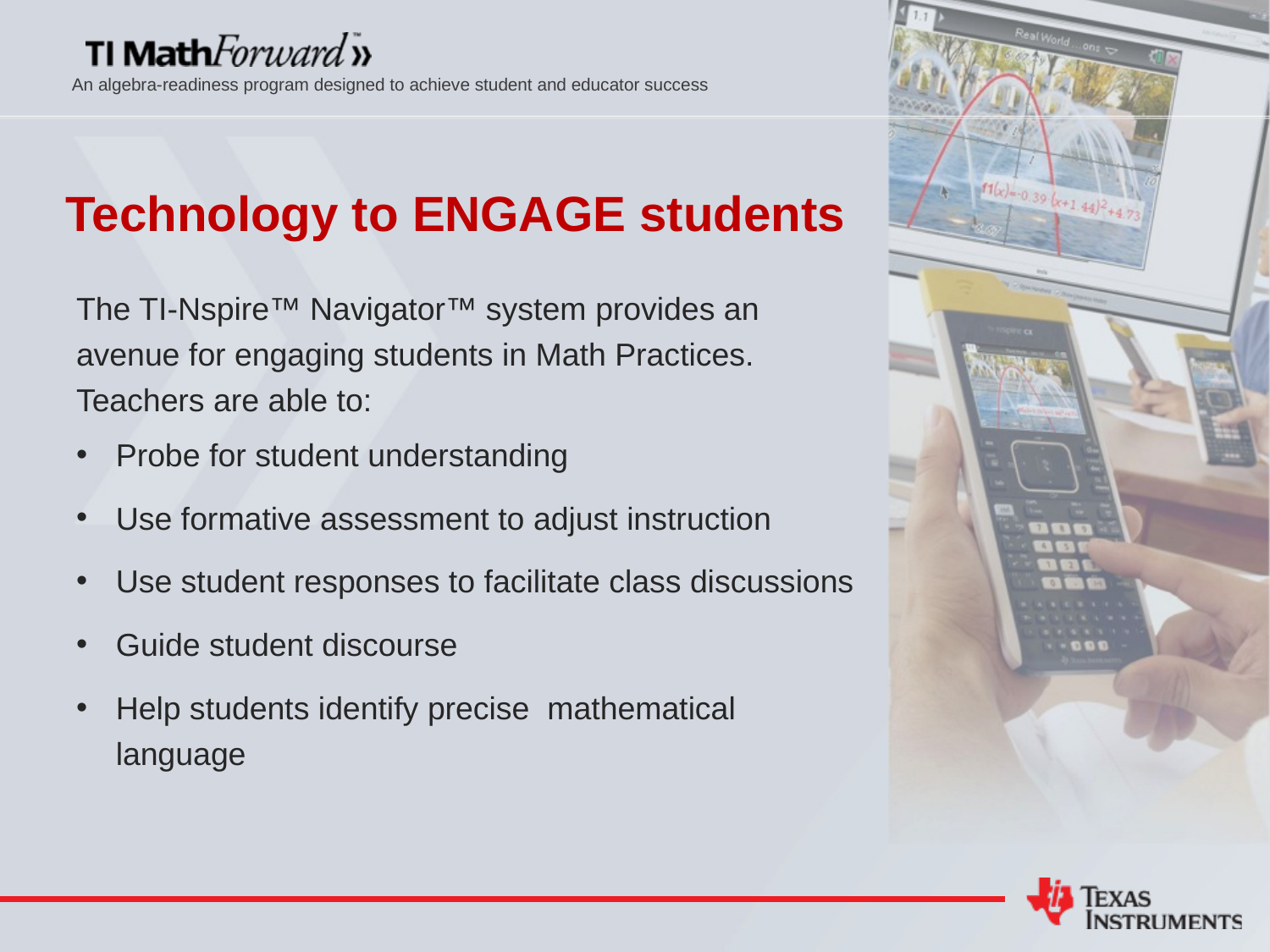

# Technology to ENGAGE students
The TI-Nspire™ Navigator™ system provides an avenue for engaging students in Math Practices.  Teachers are able to:
Probe for student understanding
Use formative assessment to adjust instruction
Use student responses to facilitate class discussions
Guide student discourse
Help students identify precise  mathematical language